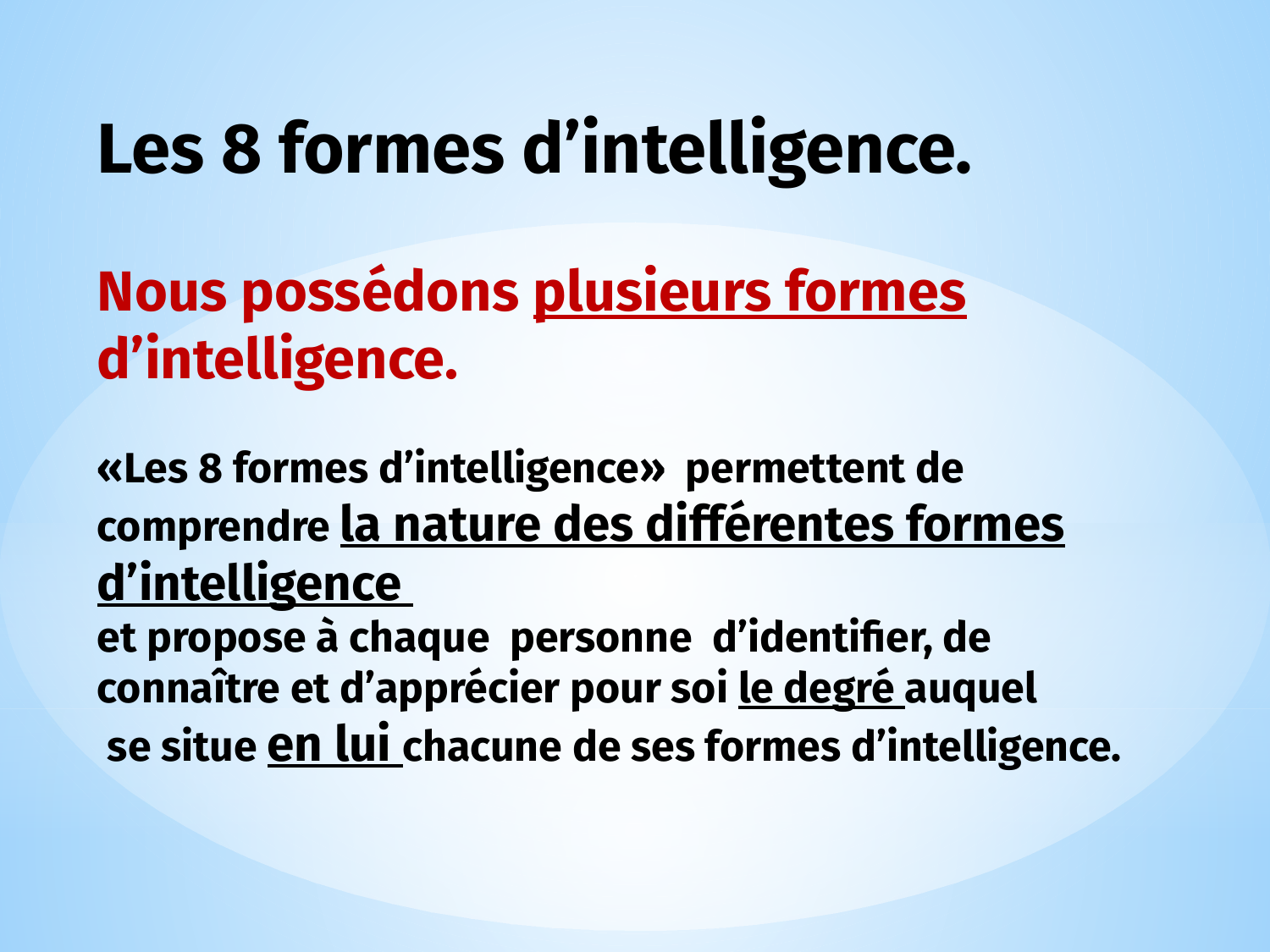

Les 8 formes d’intelligence.

Nous possédons plusieurs formes d’intelligence.

«Les 8 formes d’intelligence»  permettent de comprendre la nature des différentes formes d’intelligence
et propose à chaque  personne  d’identifier, de connaître et d’apprécier pour soi le degré auquel
 se situe en lui chacune de ses formes d’intelligence.